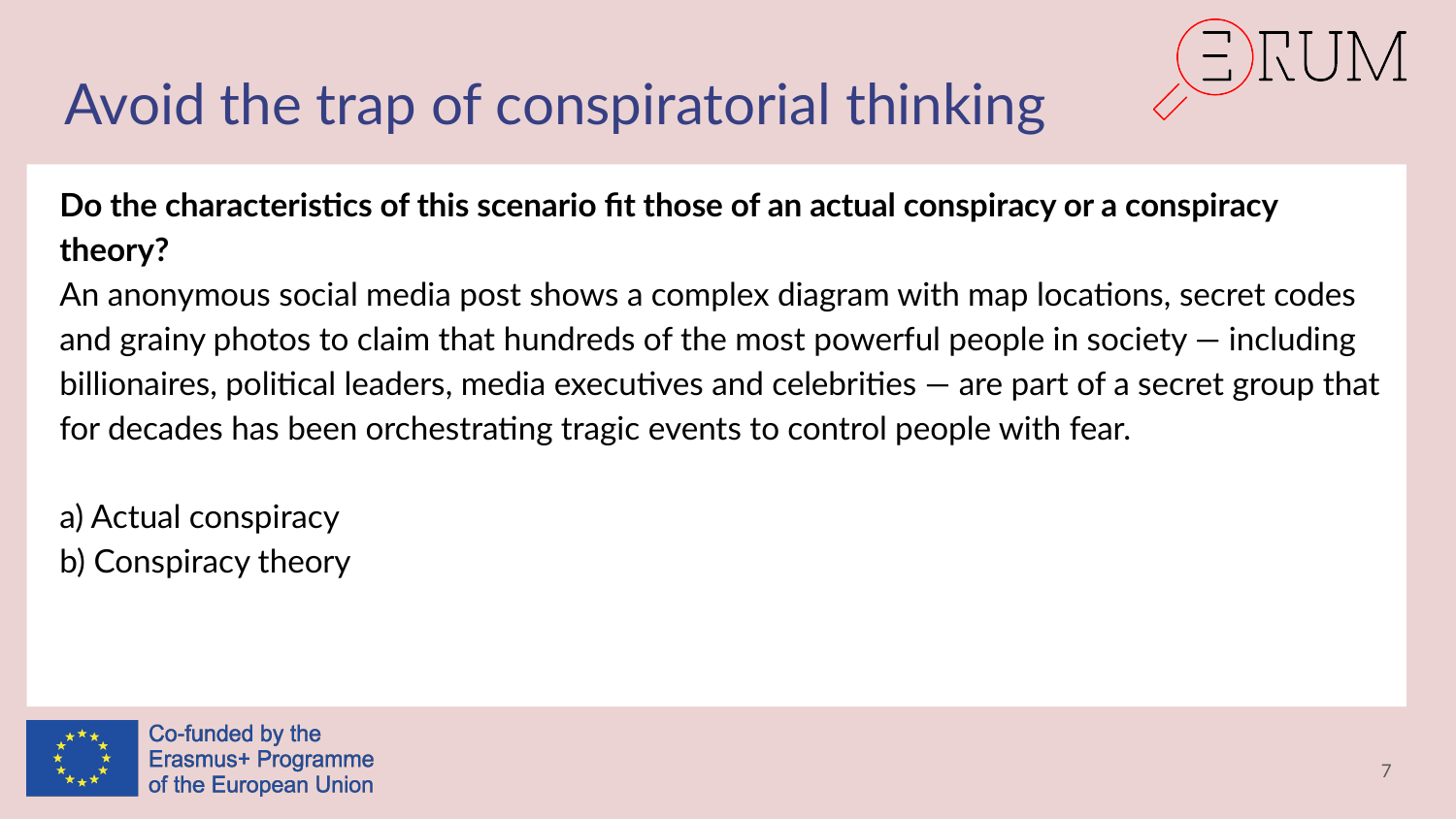

# Avoid the trap of conspiratorial thinking
Do the characteristics of this scenario fit those of an actual conspiracy or a conspiracy theory?
An anonymous social media post shows a complex diagram with map locations, secret codes and grainy photos to claim that hundreds of the most powerful people in society — including billionaires, political leaders, media executives and celebrities — are part of a secret group that for decades has been orchestrating tragic events to control people with fear.

a) Actual conspiracy
b) Conspiracy theory

7